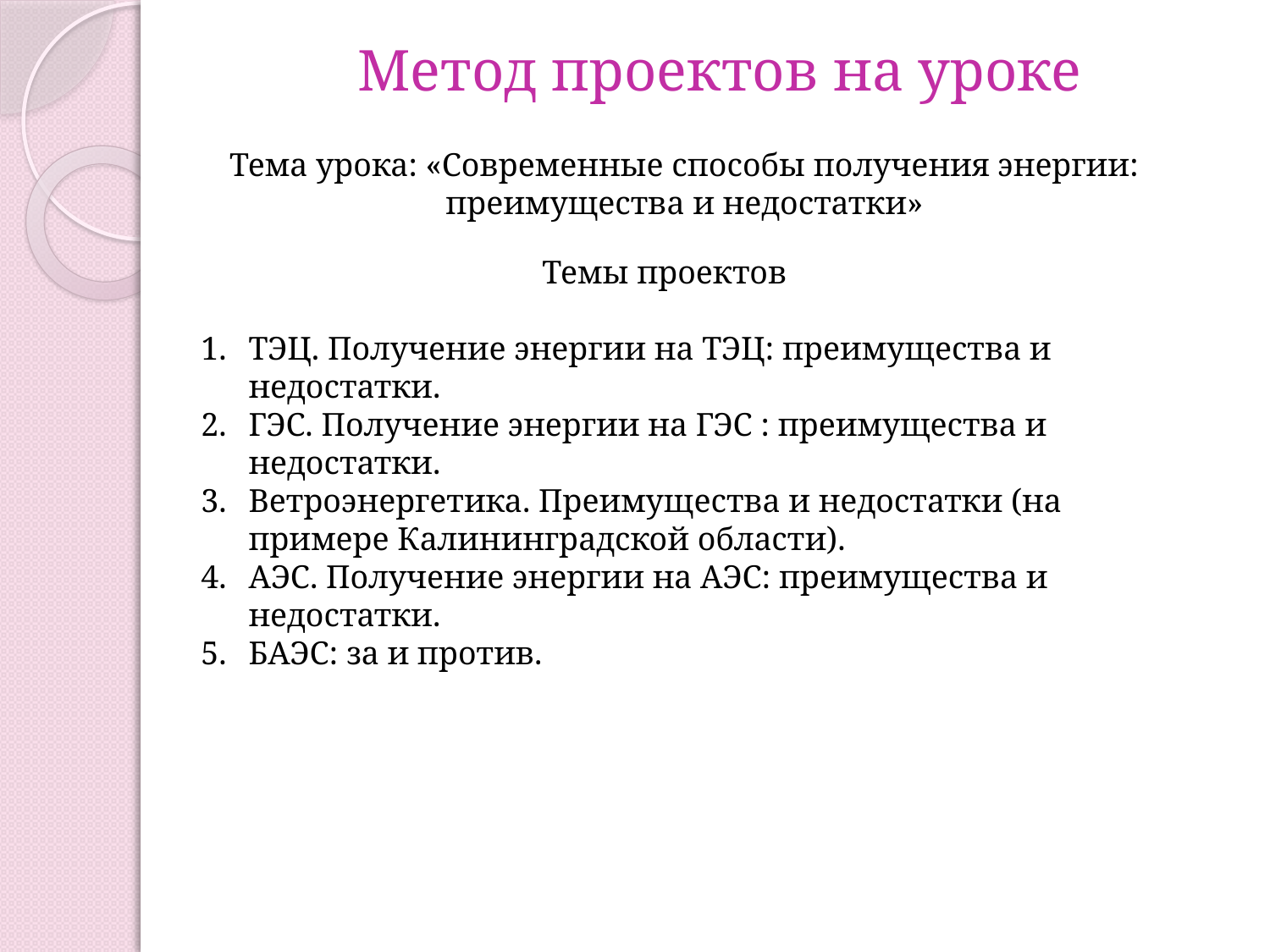

# Метод проектов на уроке
Тема урока: «Современные способы получения энергии: преимущества и недостатки»

Темы проектов

ТЭЦ. Получение энергии на ТЭЦ: преимущества и недостатки.
ГЭС. Получение энергии на ГЭС : преимущества и недостатки.
Ветроэнергетика. Преимущества и недостатки (на примере Калининградской области).
АЭС. Получение энергии на АЭС: преимущества и недостатки.
БАЭС: за и против.